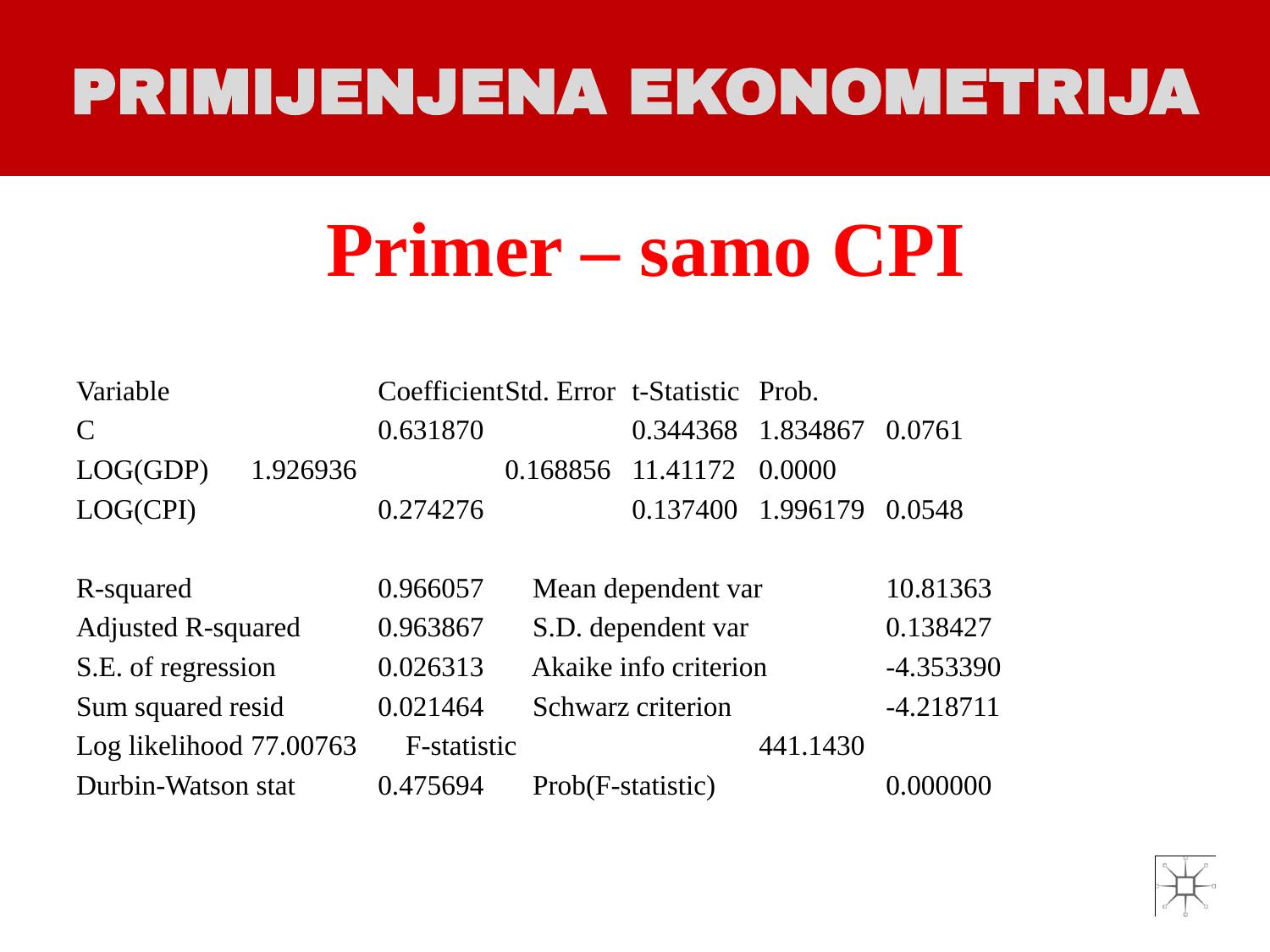

PRIMIJENJENA EKONOMETRIJA
# Primer – samo CPI
Variable		Coefficient	Std. Error	t-Statistic	Prob.
C			0.631870		0.344368	1.834867	0.0761
LOG(GDP)	1.926936		0.168856	11.41172	0.0000
LOG(CPI)		0.274276		0.137400	1.996179	0.0548

R-squared		0.966057	    Mean dependent var	10.81363
Adjusted R-squared	0.963867	    S.D. dependent var		0.138427
S.E. of regression	0.026313	    Akaike info criterion	-4.353390
Sum squared resid	0.021464	    Schwarz criterion		-4.218711
Log likelihood	77.00763	    F-statistic		441.1430
Durbin-Watson stat	0.475694	    Prob(F-statistic)		0.000000